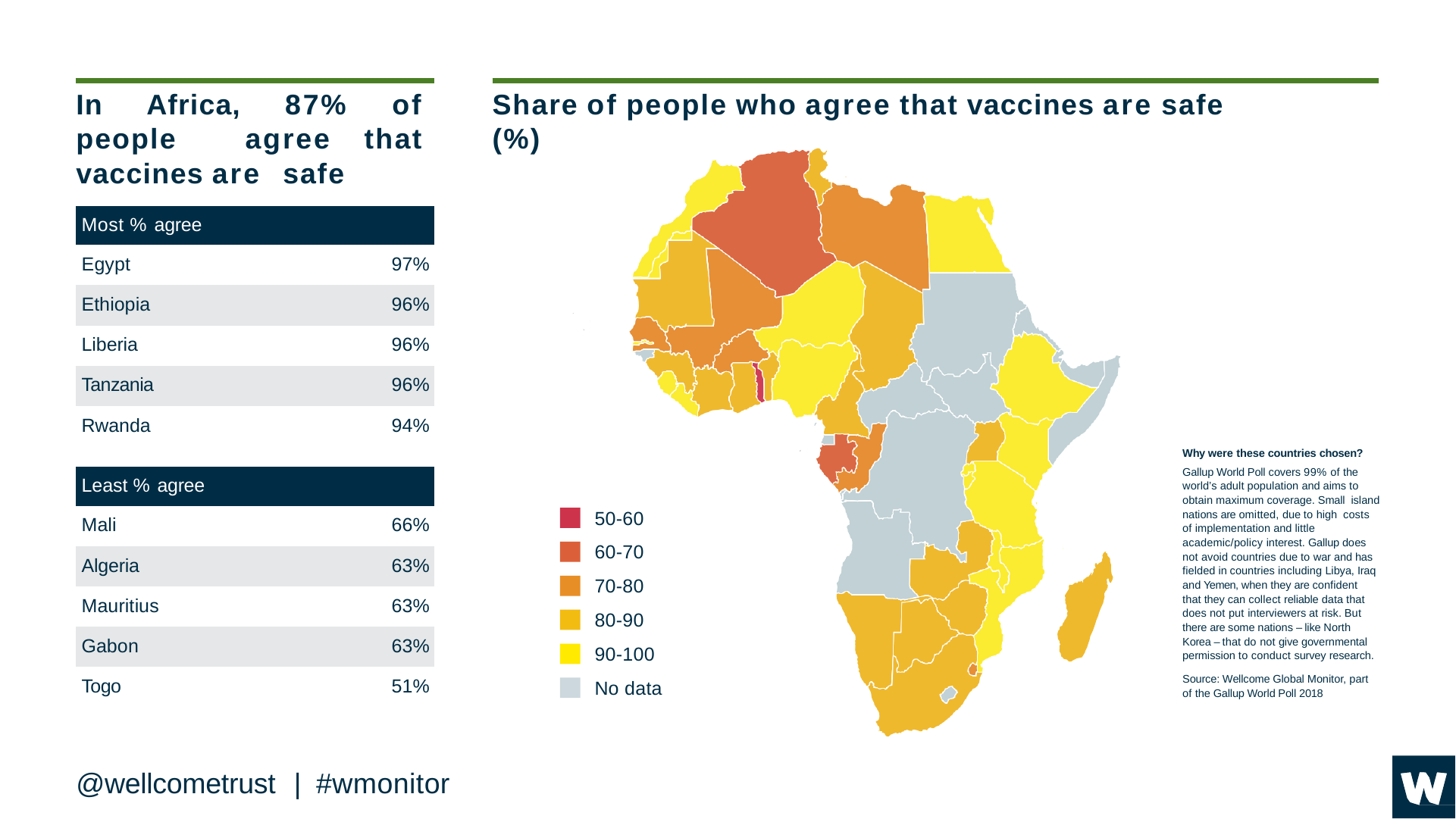

# In Africa, 87% of people  agree that vaccines are  safe
Share of people who agree that vaccines are safe (%)

| Most % agree |  |
| --- | --- |
| Egypt | 97% |
| Ethiopia | 96% |
| Liberia | 96% |
| Tanzania | 96% |
| Rwanda | 94% |

Why were these countries chosen?
Gallup World Poll covers 99% of the  world’s adult population and aims to  obtain maximum coverage. Small  island nations are omitted, due to high  costs of implementation and little  academic/policy interest. Gallup does  not avoid countries due to war and has  fielded in countries including Libya, Iraq  and Yemen, when they are confident  that they can collect reliable data that  does not put interviewers at risk. But  there are some nations – like North  Korea – that do not give governmental  permission to conduct survey research.
Source: Wellcome Global Monitor, part  of the Gallup World Poll 2018
| Least % agree |  |
| --- | --- |
| Mali | 66% |
| Algeria | 63% |
| Mauritius | 63% |
| Gabon | 63% |
| Togo | 51% |
50-60
60-70
70-80
80-90
90-100
No data

@wellcometrust	|	#wmonitor